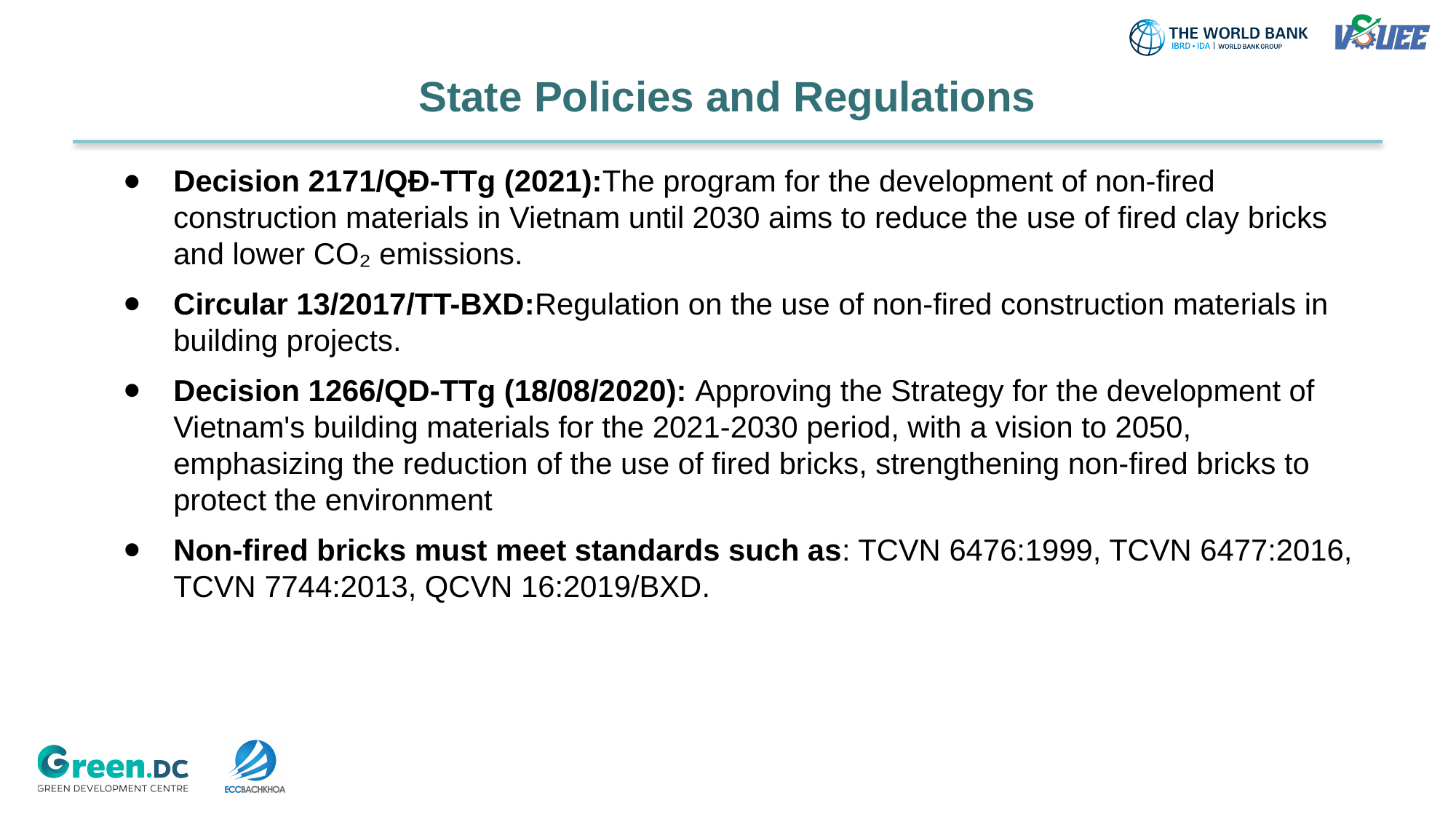

# State Policies and Regulations
Decision 2171/QĐ-TTg (2021):The program for the development of non-fired construction materials in Vietnam until 2030 aims to reduce the use of fired clay bricks and lower CO₂ emissions.
Circular 13/2017/TT-BXD:Regulation on the use of non-fired construction materials in building projects.
Decision 1266/QD-TTg (18/08/2020): Approving the Strategy for the development of Vietnam's building materials for the 2021-2030 period, with a vision to 2050, emphasizing the reduction of the use of fired bricks, strengthening non-fired bricks to protect the environment
Non-fired bricks must meet standards such as: TCVN 6476:1999, TCVN 6477:2016, TCVN 7744:2013, QCVN 16:2019/BXD.